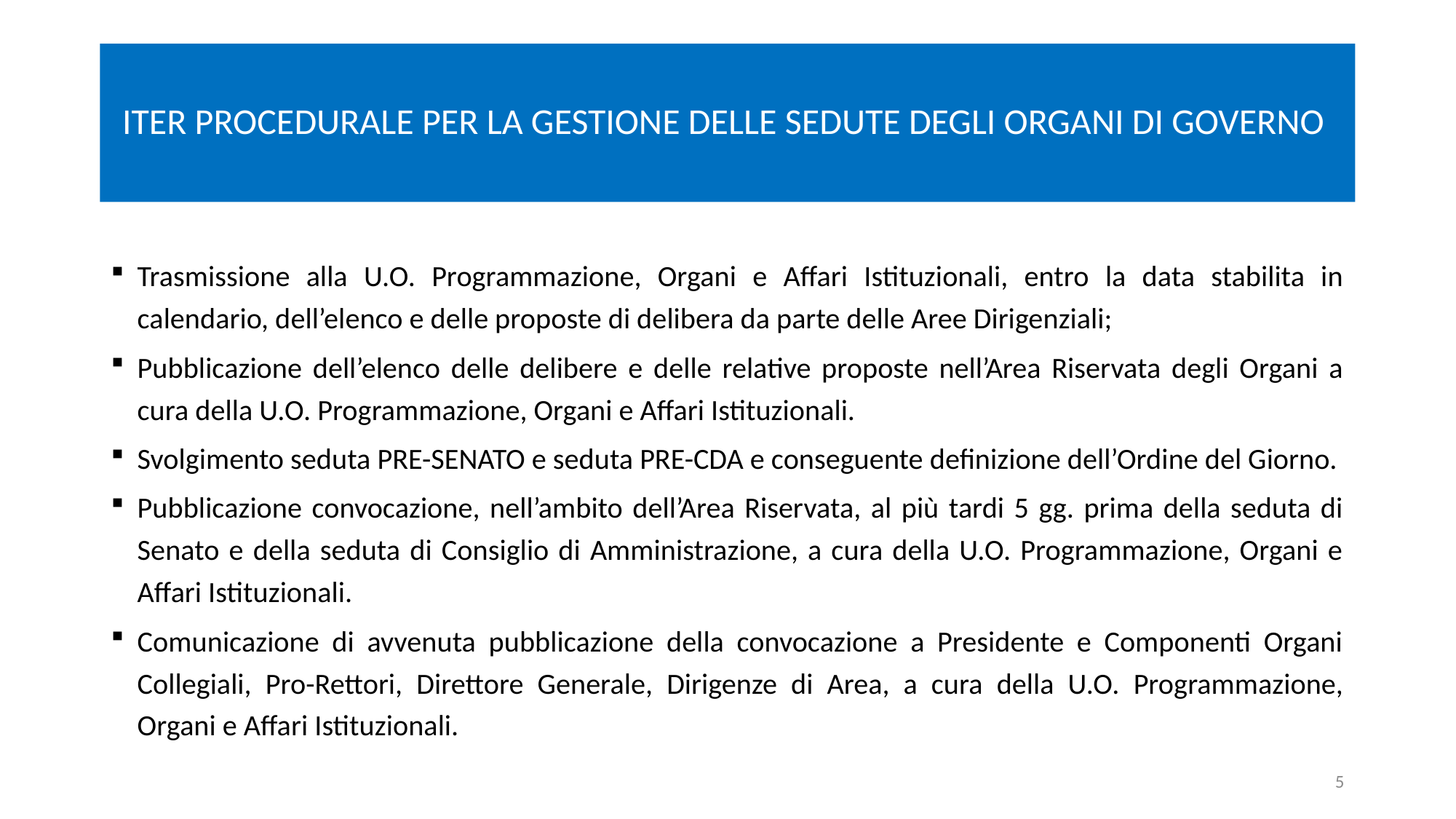

# ITER PROCEDURALE PER LA GESTIONE DELLE SEDUTE DEGLI ORGANI DI GOVERNO

Trasmissione alla U.O. Programmazione, Organi e Affari Istituzionali, entro la data stabilita in calendario, dell’elenco e delle proposte di delibera da parte delle Aree Dirigenziali;
Pubblicazione dell’elenco delle delibere e delle relative proposte nell’Area Riservata degli Organi a cura della U.O. Programmazione, Organi e Affari Istituzionali.
Svolgimento seduta PRE-SENATO e seduta PRE-CDA e conseguente definizione dell’Ordine del Giorno.
Pubblicazione convocazione, nell’ambito dell’Area Riservata, al più tardi 5 gg. prima della seduta di Senato e della seduta di Consiglio di Amministrazione, a cura della U.O. Programmazione, Organi e Affari Istituzionali.
Comunicazione di avvenuta pubblicazione della convocazione a Presidente e Componenti Organi Collegiali, Pro-Rettori, Direttore Generale, Dirigenze di Area, a cura della U.O. Programmazione, Organi e Affari Istituzionali.

5